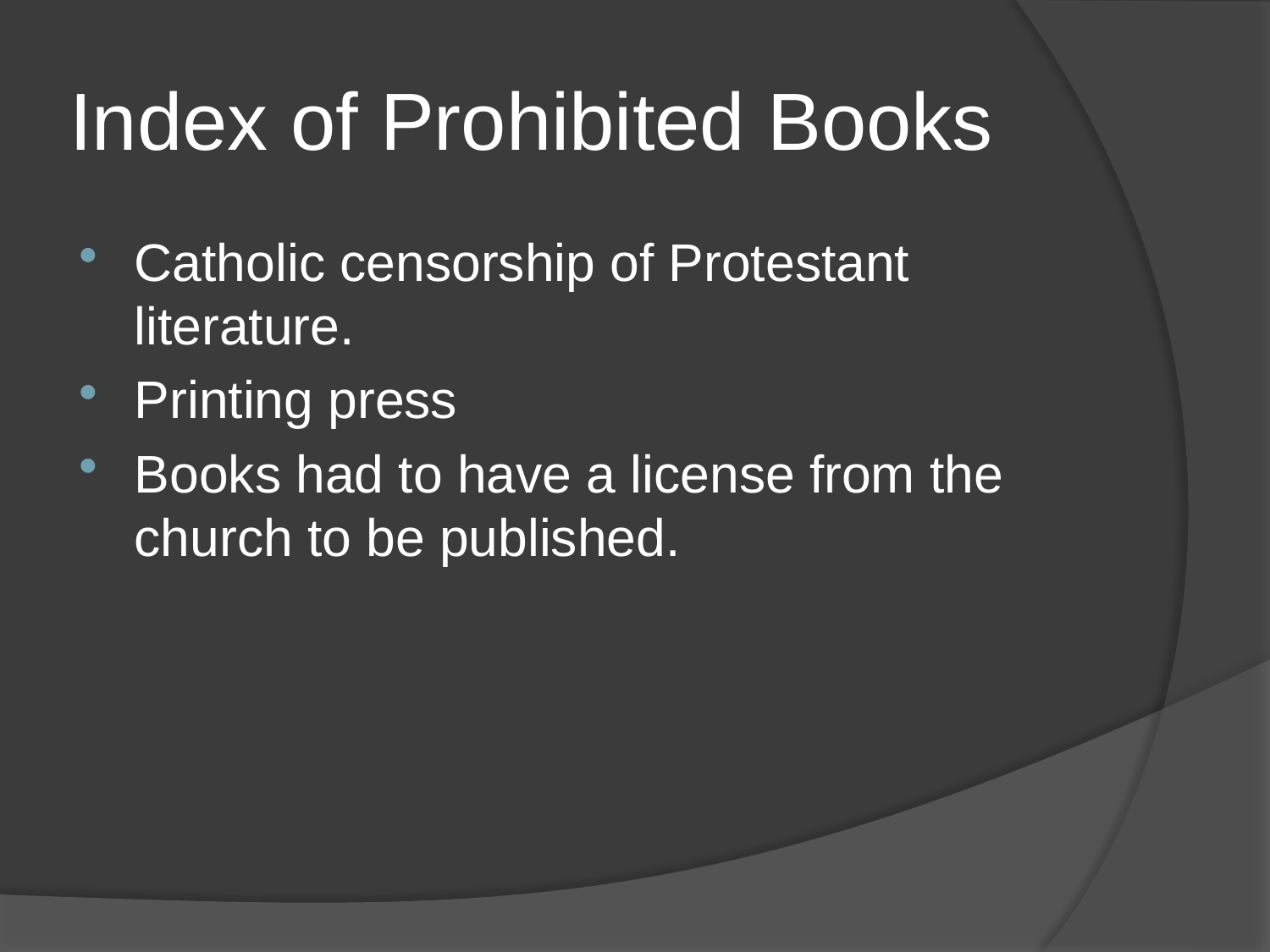

# Index of Prohibited Books
Catholic censorship of Protestant literature.
Printing press
Books had to have a license from the church to be published.